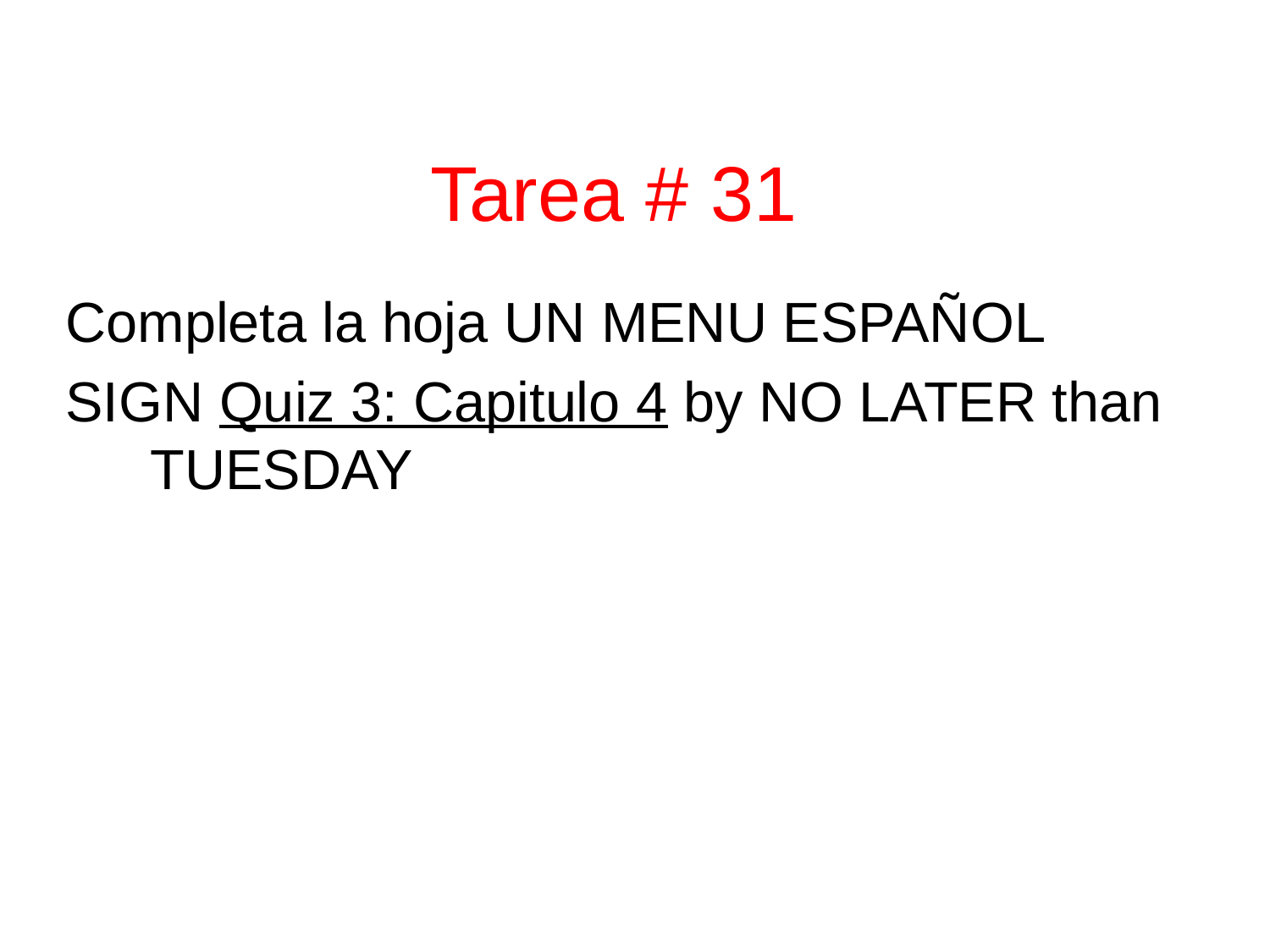

Tarea # 31

Completa la hoja UN MENU ESPAÑOL
SIGN Quiz 3: Capitulo 4 by NO LATER than TUESDAY